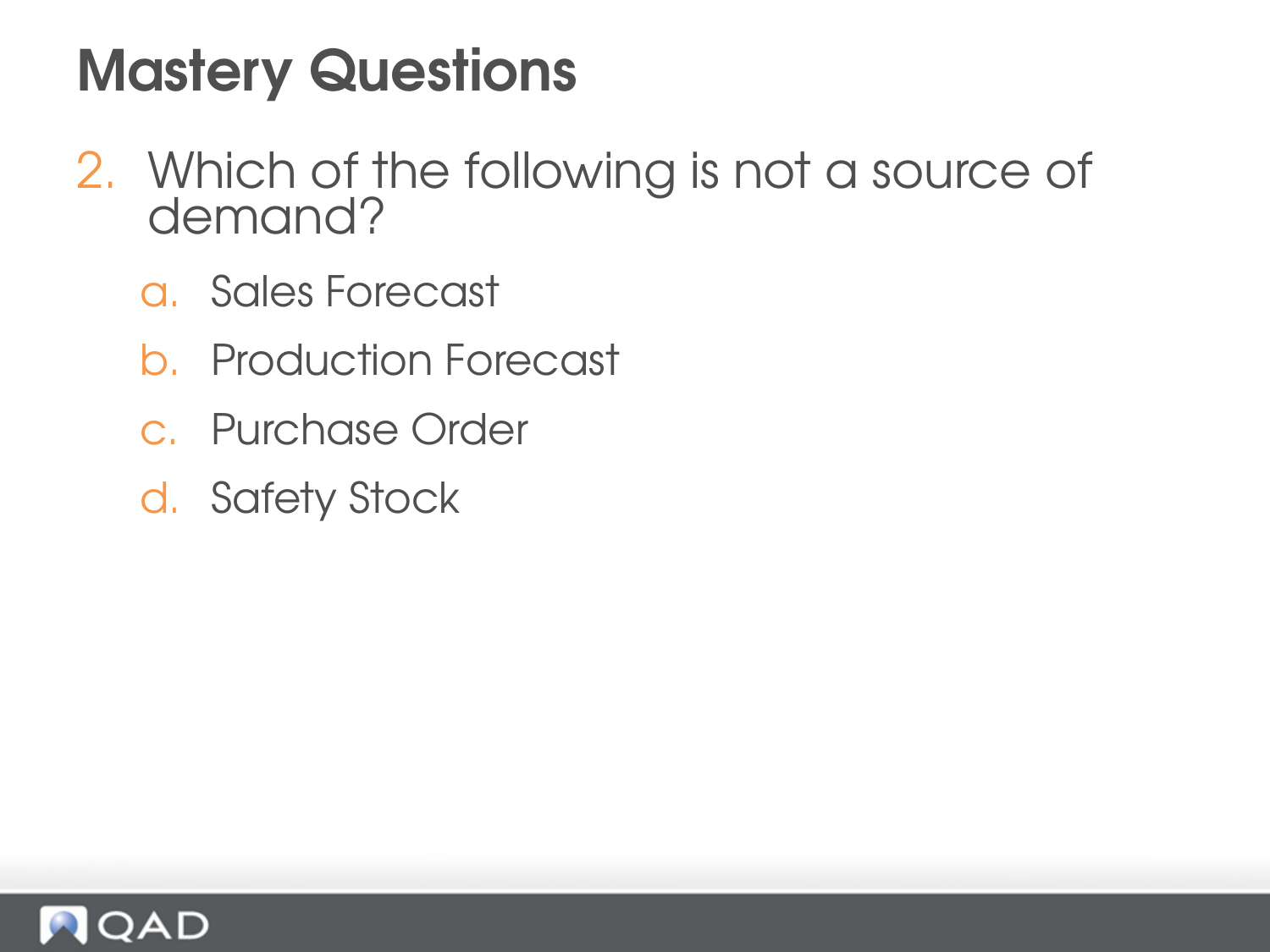

Mastery Questions
Which of the following is not a source of demand?
Sales Forecast
Production Forecast
Purchase Order
Safety Stock